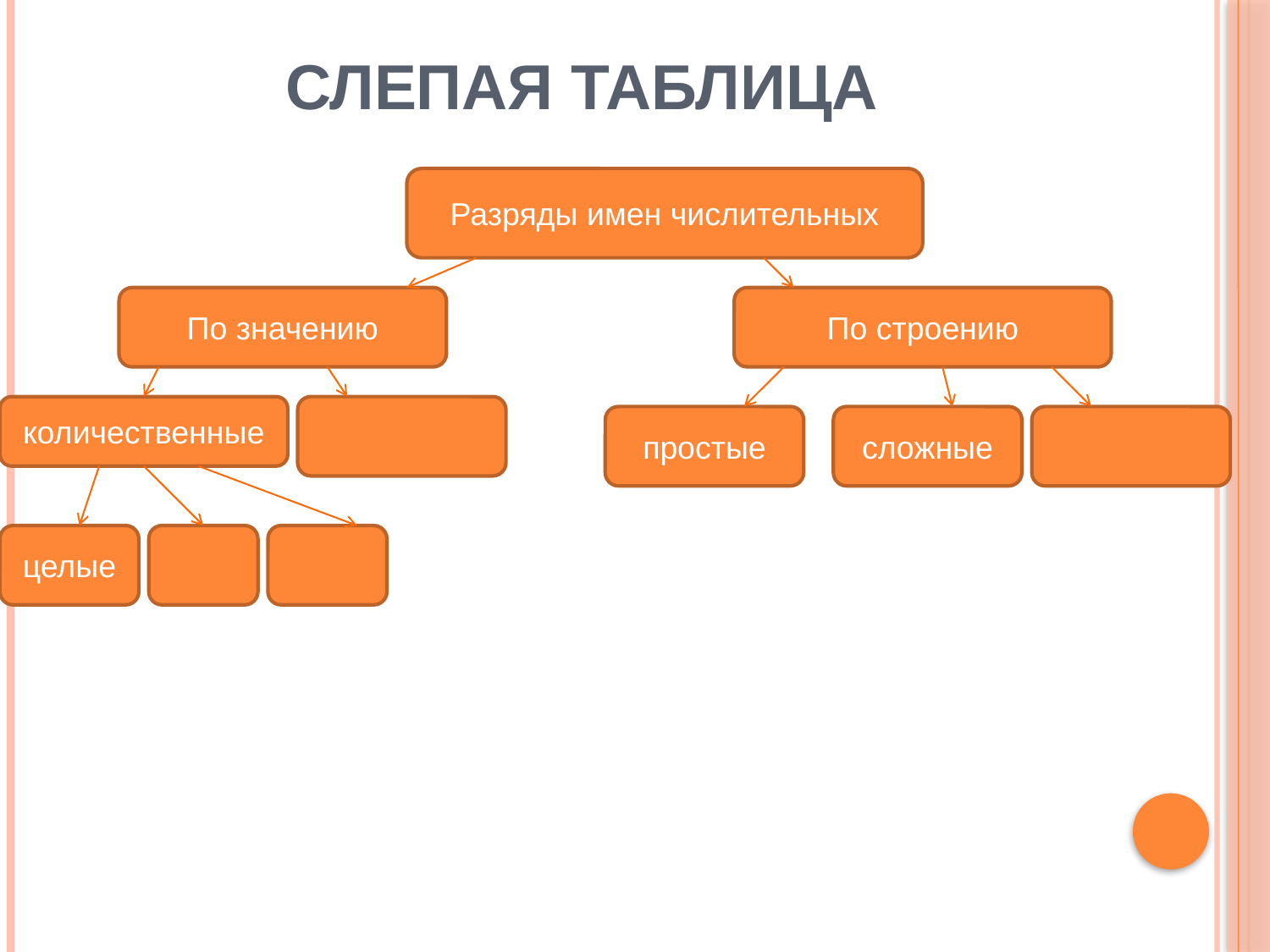

# Слепая таблица

Разряды имен числительных
По значению
По строению
количественные

простые
сложные

целые